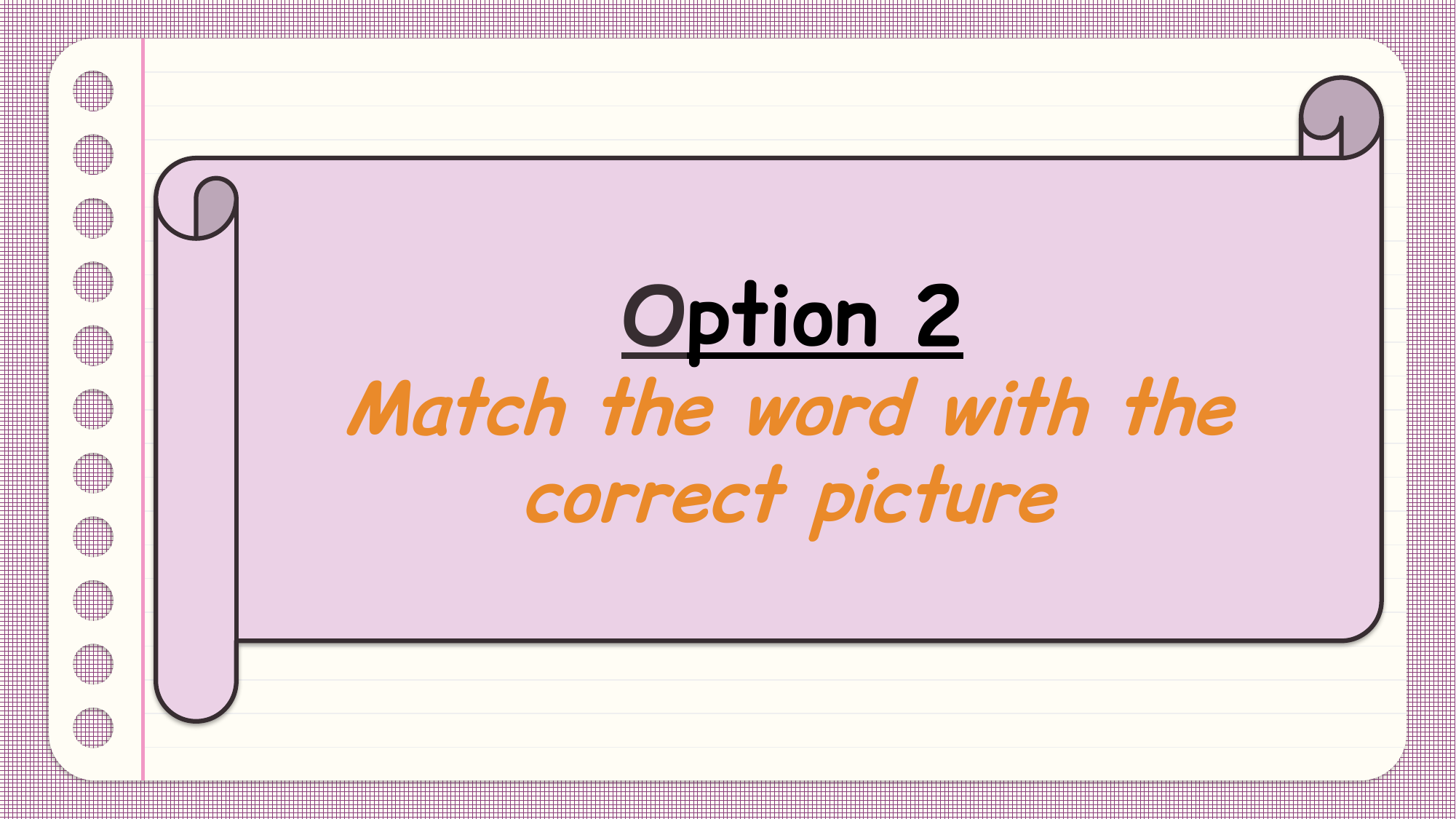

Option 2
Match the word with the correct picture